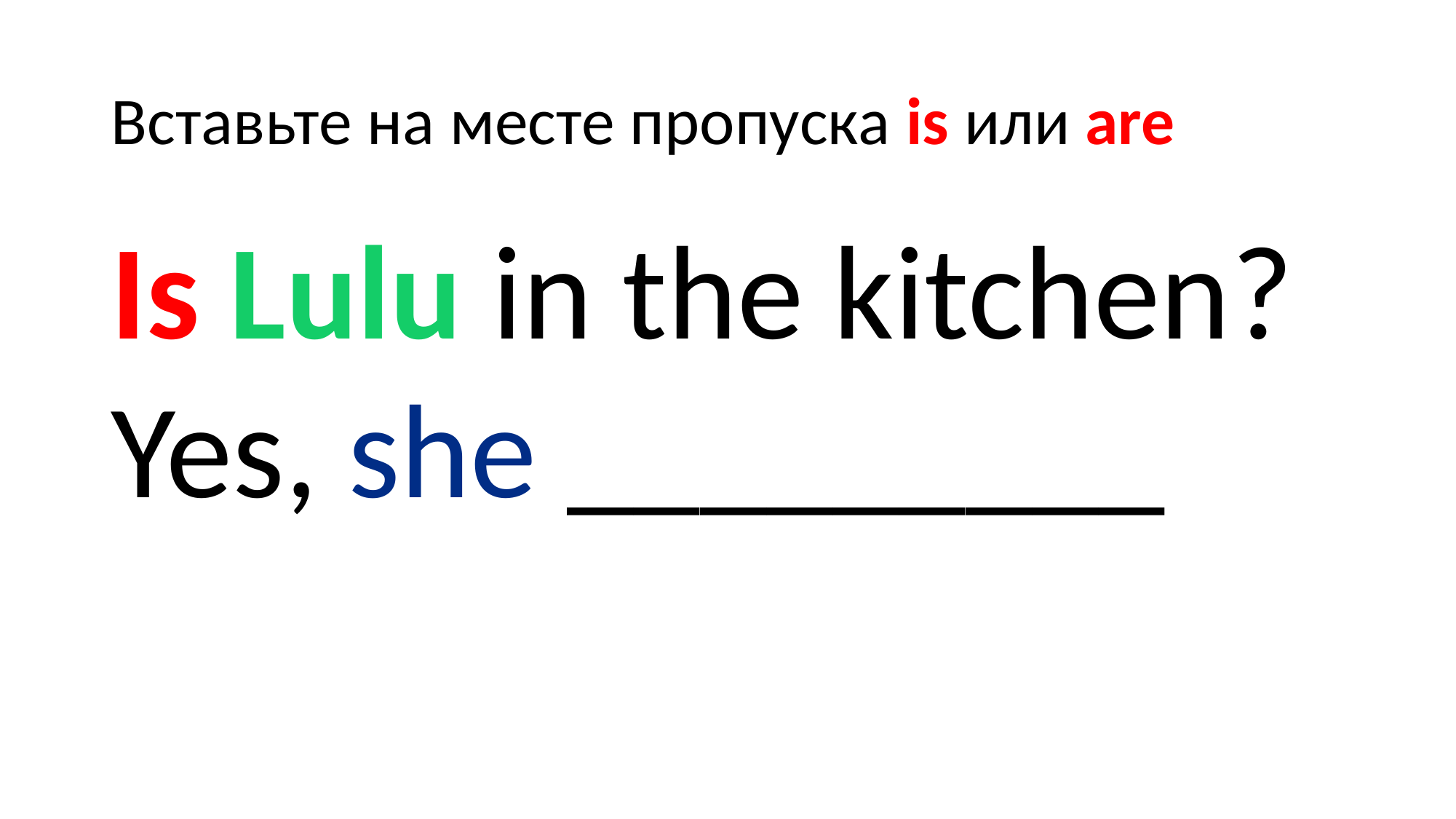

# Вставьте на месте пропуска is или are
Is Lulu in the kitchen?
Yes, she _________